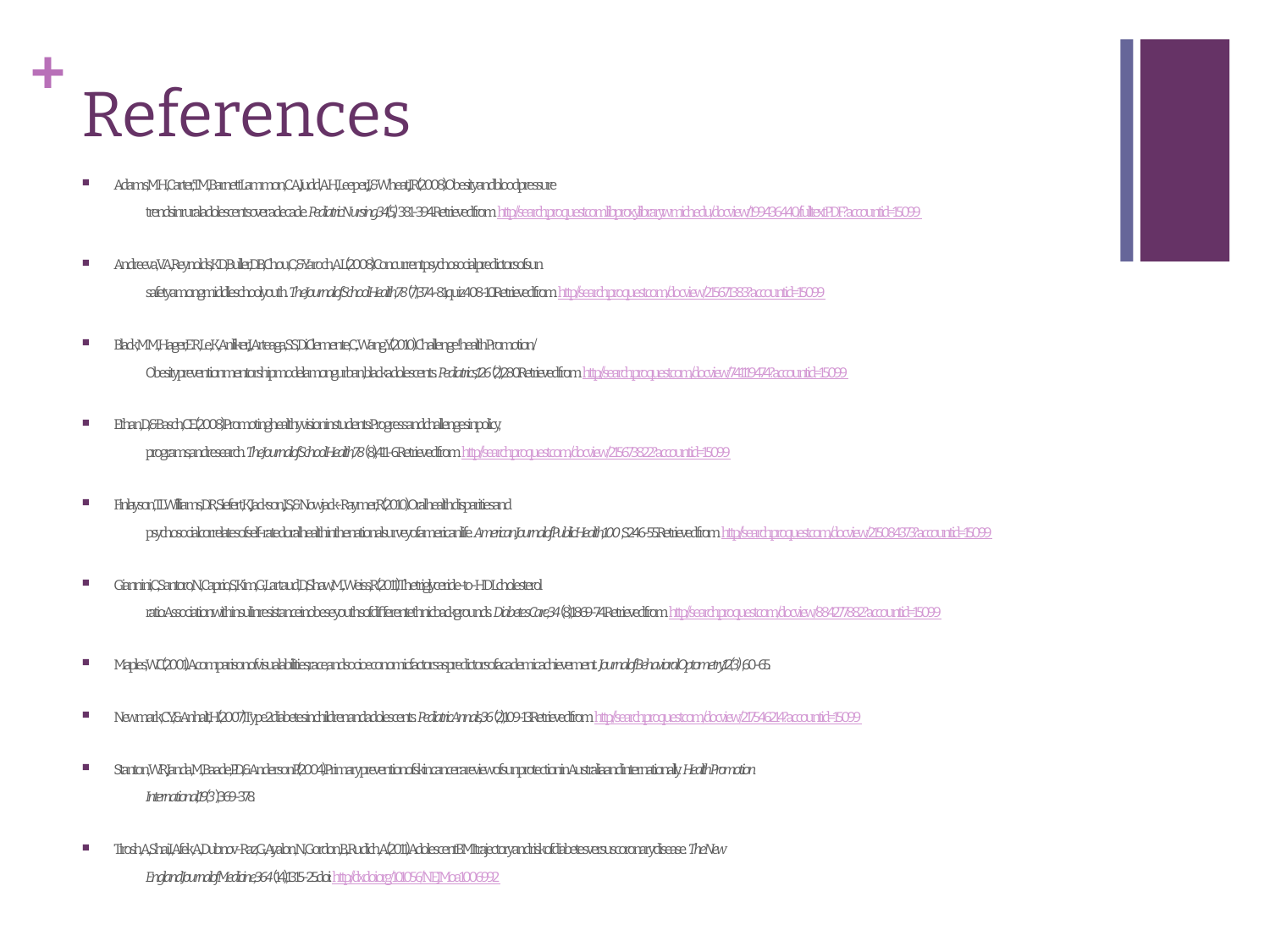

# References
Adams, M.H., Carter, T.M., Barnett Lammon, C.A., Judd, A.H., Leeper, J., & Wheat, J.R. (2008). Obesity and blood pressure
	trends in rural adolescents over a decade. Pediatric Nursing, 34(5), 381-394.  Retrieved from http://search.proquest.com.libproxy.library.wmich.edu/docview/199436440/fulltextPDF?accountid=15099
Andreeva, V. A., Reynolds, K. D., Buller, D. B., Chou, C., &Yaroch, A. L. (2008). Concurrent psychosocial predictors of sun
	safety among middle school youth. The Journal of School Health, 78(7), 374-81; quiz 408-10. Retrieved from http://search.proquest.com/docview/215671383?accountid=15099
Black, M. M., Hager, E. R., Le, K., Anliker, J., Arteaga, S. S., DiClemente, C., . . . Wang, Y. (2010). Challenge! health Promotion/
	Obesity prevention mentorship model among urban, black adolescents. Pediatrics, 126(2), 280. Retrieved from http://search.proquest.com/docview/741119474?accountid=15099
Ethan, D., &Basch, C. E. (2008). Promoting healthy vision in students: Progress and challenges in policy,
	programs, and research. The Journal of School Health, 78(8), 411-6. Retrieved from http://search.proquest.com/docview/215673822?accountid=15099
Finlayson, T. L.Williams, D. R., Siefert, K., Jackson, J. S., &Nowjack- Raymer, R. (2010). Oral health disparities and
	psychosocial correlates of self-rated oral health in the national survey of american life. American Journal of Public Health, 100, S246-55. Retrieved from http://search.proquest.com/docview/215084373?accountid=15099
Giannini, C., Santoro, N., Caprio, S., Kim, G., Lartaud, D., Shaw, M., . . . Weiss, R. (2011). The triglyceride-to-HDL cholesterol
	ratio: Association with insulin resistance in obese youths of different ethnic backgrounds. Diabetes Care, 34(8), 1869-74. Retrieved from http://search.proquest.com/docview/884277882?accountid=15099
Maples, W.C. (2001). A comparison of visual abilities, race, and socioeconomic factors as predictors of academic achievement. Journal of Behavioral Optometry, 12(3), 60-65.
Newmark, C. Y., &Anhalt, H. (2007). Type 2 diabetes in children and adolescents. Pediatric Annals, 36(2), 109-13. Retrieved from http://search.proquest.com/docview/217546214?accountid=15099
Stanton, W.R., Janda, M., Baade, P.D., &AndersonP. (2004). Primary prevention of skin cancer: a review of sun protection in Australia and internationally. Health Promotion
	International, 19(3), 369-378.
Tirosh, A., Shai, I., Afek, A., Dubnov-Raz, G., Ayalon, N., Gordon, B., . . . Rudich, A. (2011). Adolescent BMI trajectory and risk of diabetes versus coronary disease. The New
	England Journal of Medicine, 364(14), 1315-25. doi: http://dx.doi.org/10.1056/NEJMoa1006992